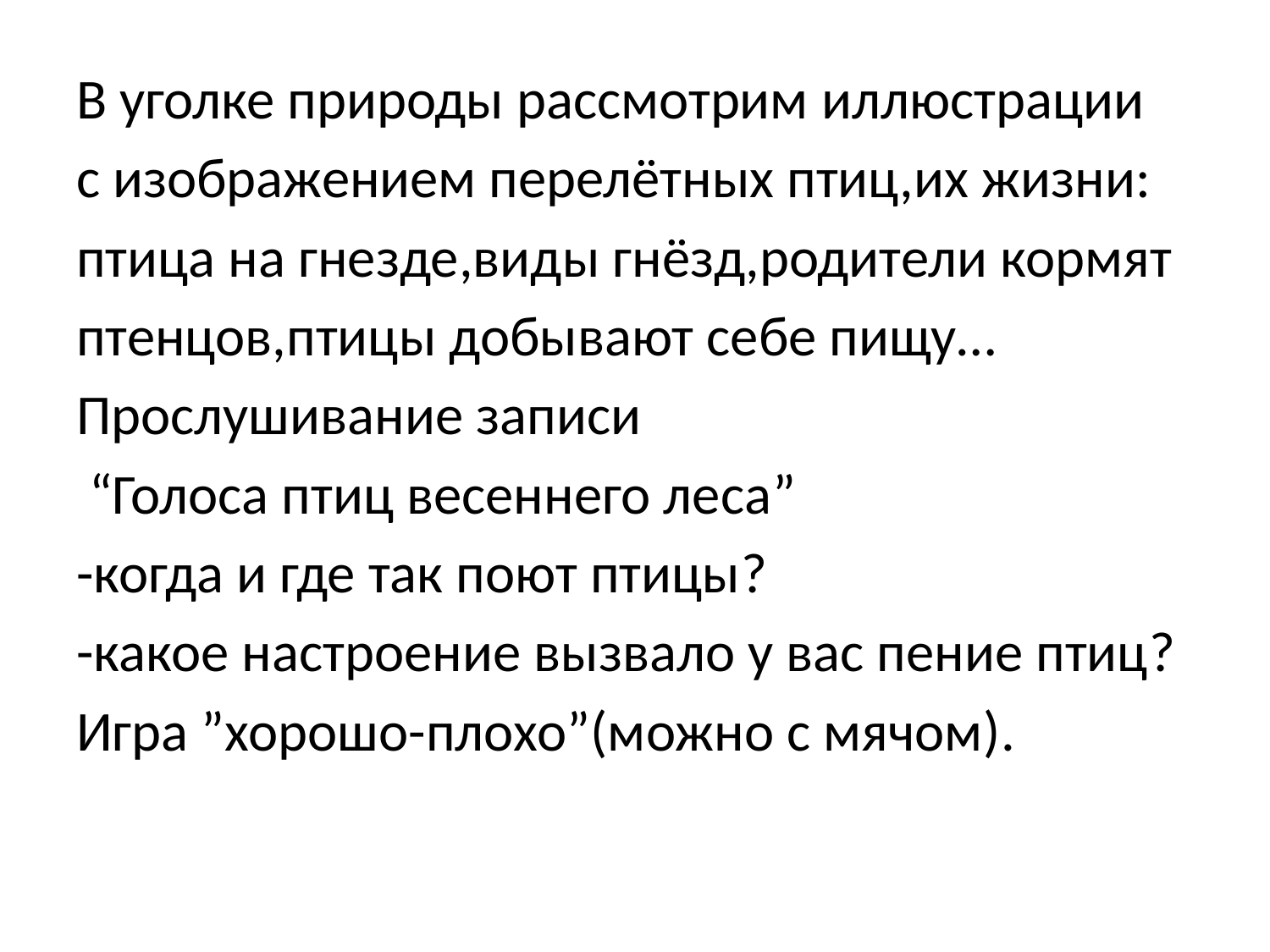

В уголке природы рассмотрим иллюстрации
с изображением перелётных птиц,их жизни:
птица на гнезде,виды гнёзд,родители кормят
птенцов,птицы добывают себе пищу…
Прослушивание записи
 “Голоса птиц весеннего леса”
-когда и где так поют птицы?
-какое настроение вызвало у вас пение птиц?
Игра ”хорошо-плохо”(можно с мячом).